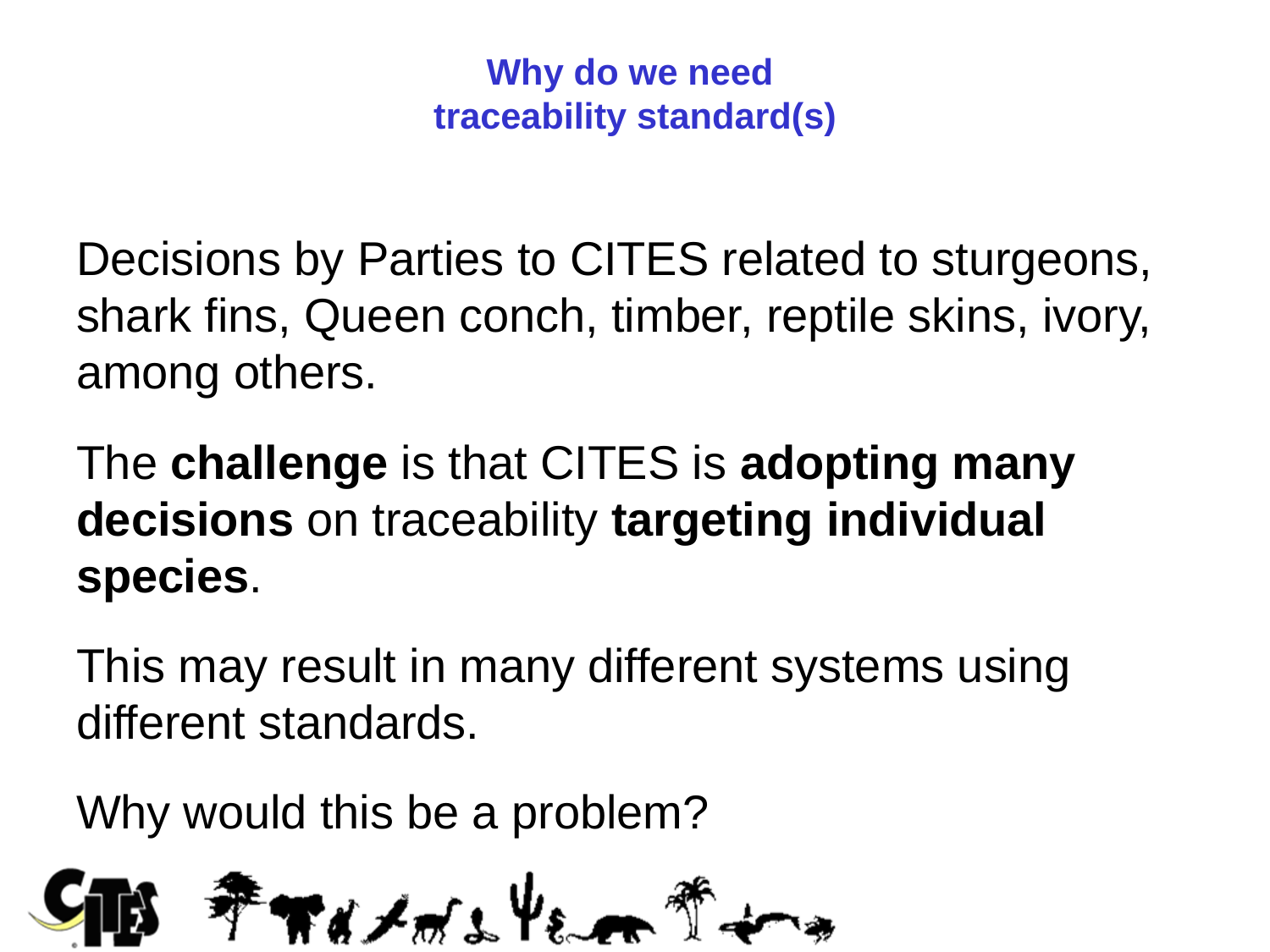

# Why do we need traceability standard(s)
Decisions by Parties to CITES related to sturgeons, shark fins, Queen conch, timber, reptile skins, ivory, among others.
The challenge is that CITES is adopting many decisions on traceability targeting individual species.
This may result in many different systems using different standards.
Why would this be a problem?